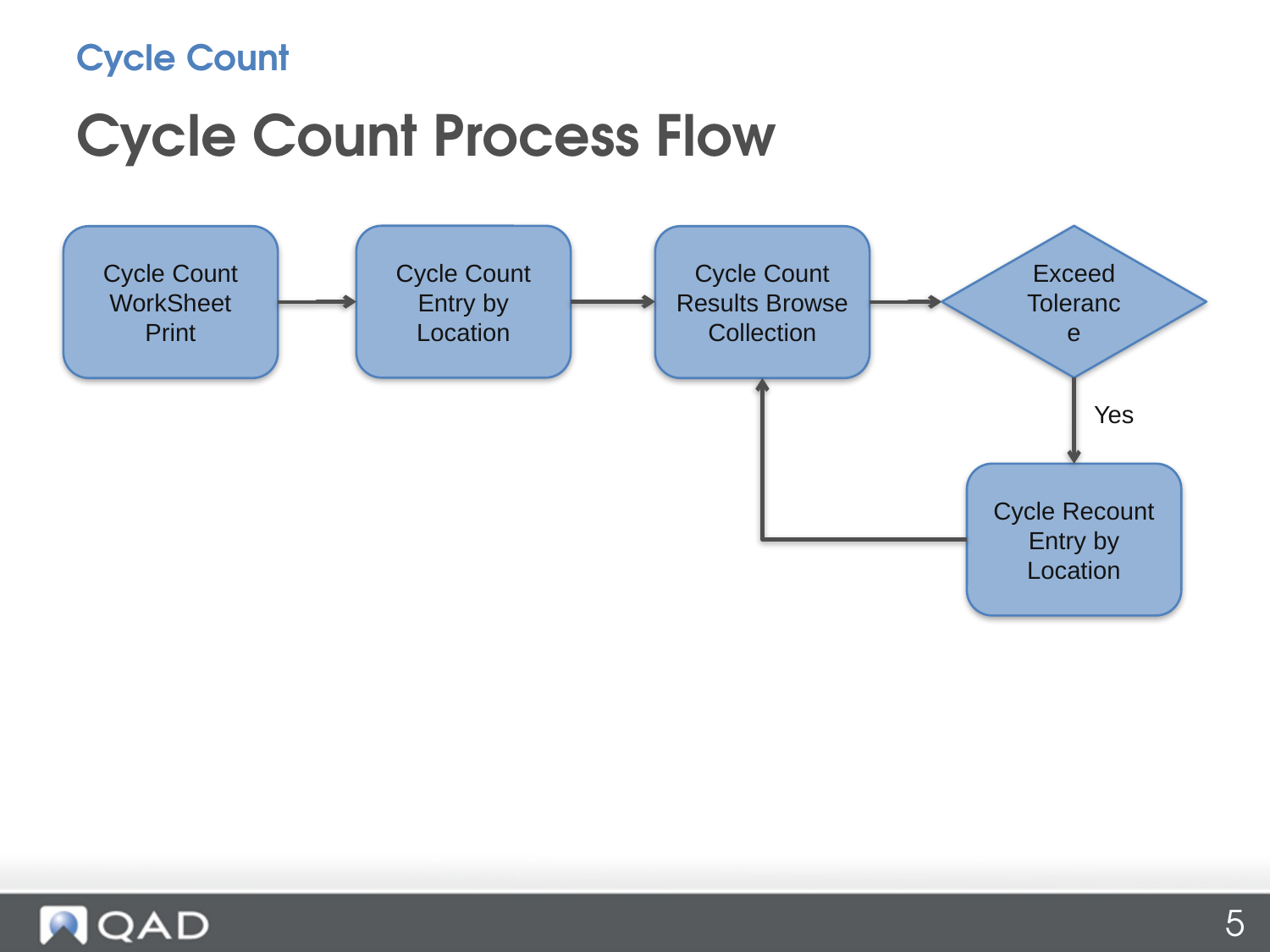

Cycle Count
# Cycle Count Process Flow
Exceed Tolerance
Cycle Count Entry by Location
Cycle Count WorkSheet Print
Cycle Count Results Browse Collection
Yes
Cycle Recount Entry by Location
5